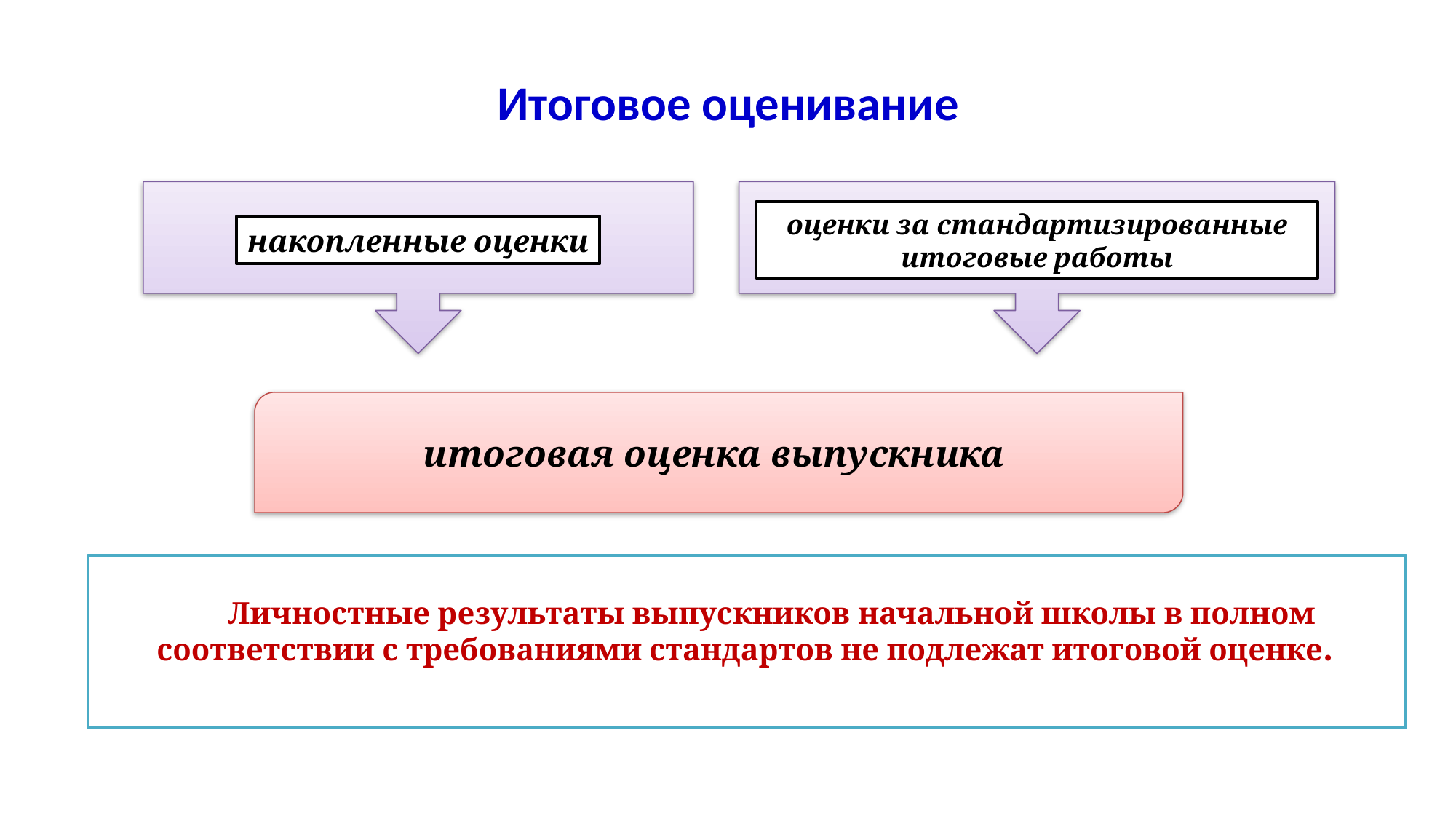

Итоговое оценивание

оценки за стандартизированные итоговые работы
накопленные оценки
итоговая оценка выпускника

Личностные результаты выпускников начальной школы в полном соответствии с требованиями стандартов не подлежат итоговой оценке.